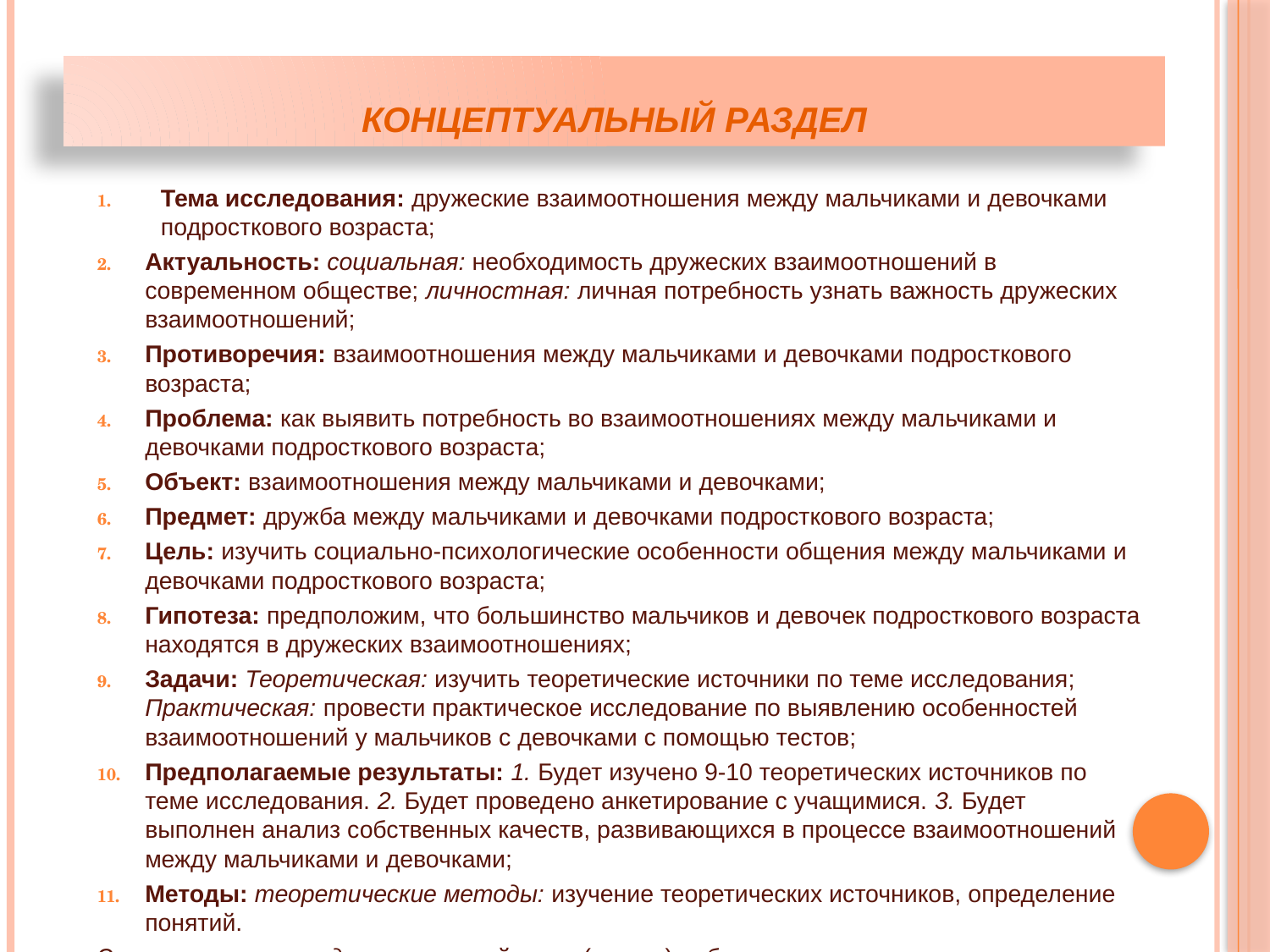

# КОНЦЕПТУАЛЬНЫЙ РАЗДЕЛ
Тема исследования: дружеские взаимоотношения между мальчиками и девочками подросткового возраста;
Актуальность: социальная: необходимость дружеских взаимоотношений в современном обществе; личностная: личная потребность узнать важность дружеских взаимоотношений;
Противоречия: взаимоотношения между мальчиками и девочками подросткового возраста;
Проблема: как выявить потребность во взаимоотношениях между мальчиками и девочками подросткового возраста;
Объект: взаимоотношения между мальчиками и девочками;
Предмет: дружба между мальчиками и девочками подросткового возраста;
Цель: изучить социально-психологические особенности общения между мальчиками и девочками подросткового возраста;
Гипотеза: предположим, что большинство мальчиков и девочек подросткового возраста находятся в дружеских взаимоотношениях;
Задачи: Теоретическая: изучить теоретические источники по теме исследования; Практическая: провести практическое исследование по выявлению особенностей взаимоотношений у мальчиков с девочками с помощью тестов;
Предполагаемые результаты: 1. Будет изучено 9-10 теоретических источников по теме исследования. 2. Будет проведено анкетирование с учащимися. 3. Будет выполнен анализ собственных качеств, развивающихся в процессе взаимоотношений между мальчиками и девочками;
Методы: теоретические методы: изучение теоретических источников, определение понятий.
Эмпирические методы: социальный опрос(анкета),наблюдение, тестирование.